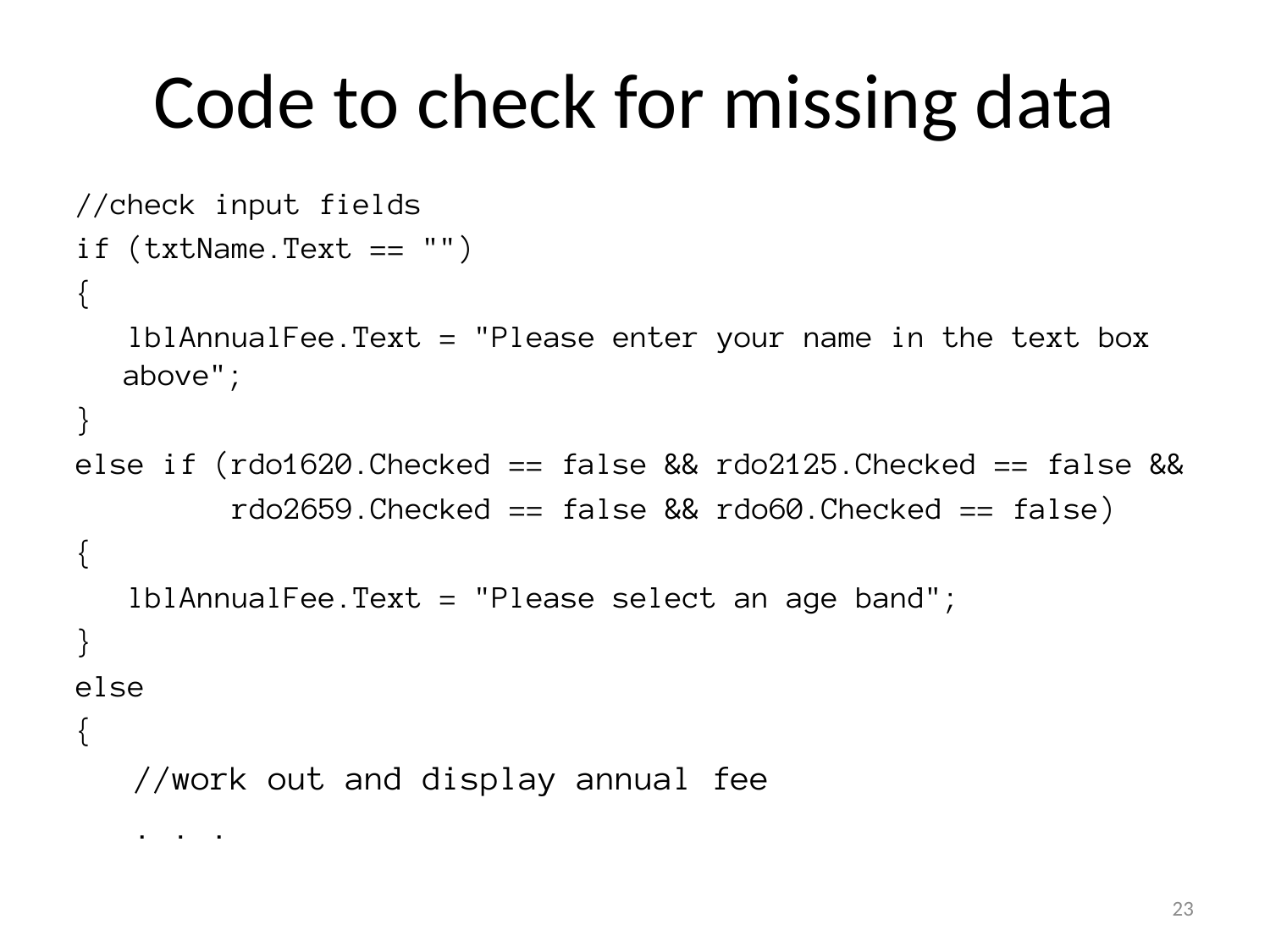

# Code to check for missing data
//check input fields
if (txtName.Text == "")
{
   lblAnnualFee.Text = "Please enter your name in the text box above";
}
else if (rdo1620.Checked == false && rdo2125.Checked == false &&
         rdo2659.Checked == false && rdo60.Checked == false)
{
   lblAnnualFee.Text = "Please select an age band";
}
else
{
   //work out and display annual fee
   . . .

23